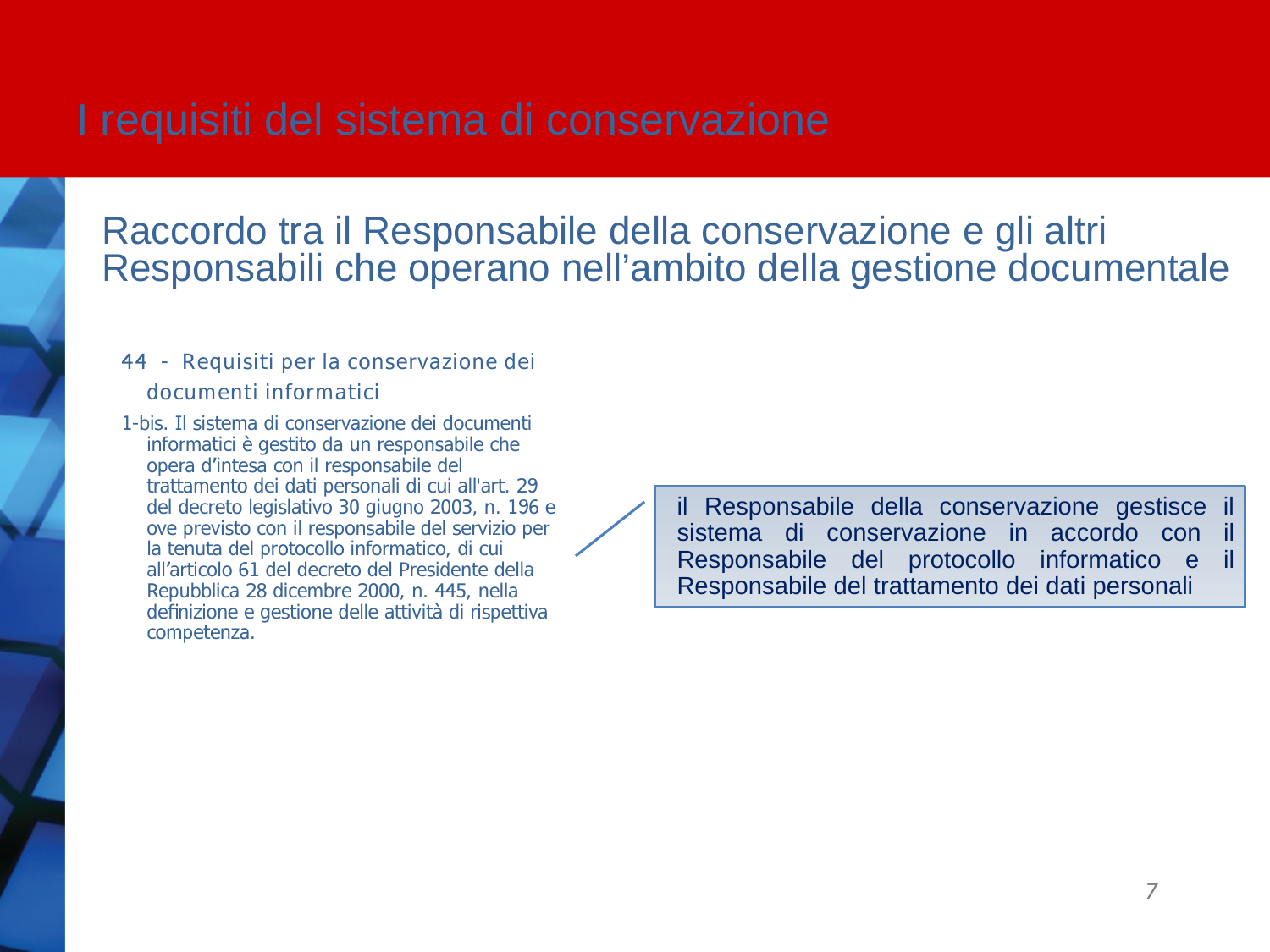

I requisiti del sistema di conservazione
Raccordo tra il Responsabile della conservazione e gli altri Responsabili che operano nell’ambito della gestione documentale
44  -  Requisiti per la conservazione dei documenti informatici
1-bis. Il sistema di conservazione dei documenti informatici è gestito da un responsabile che opera d’intesa con il responsabile del trattamento dei dati personali di cui all'art. 29 del decreto legislativo 30 giugno 2003, n. 196 e ove previsto con il responsabile del servizio per la tenuta del protocollo informatico, di cui all’articolo 61 del decreto del Presidente della Repubblica 28 dicembre 2000, n. 445, nella definizione e gestione delle attività di rispettiva competenza.
il Responsabile della conservazione gestisce il sistema di conservazione in accordo con il Responsabile del protocollo informatico e il Responsabile del trattamento dei dati personali
7